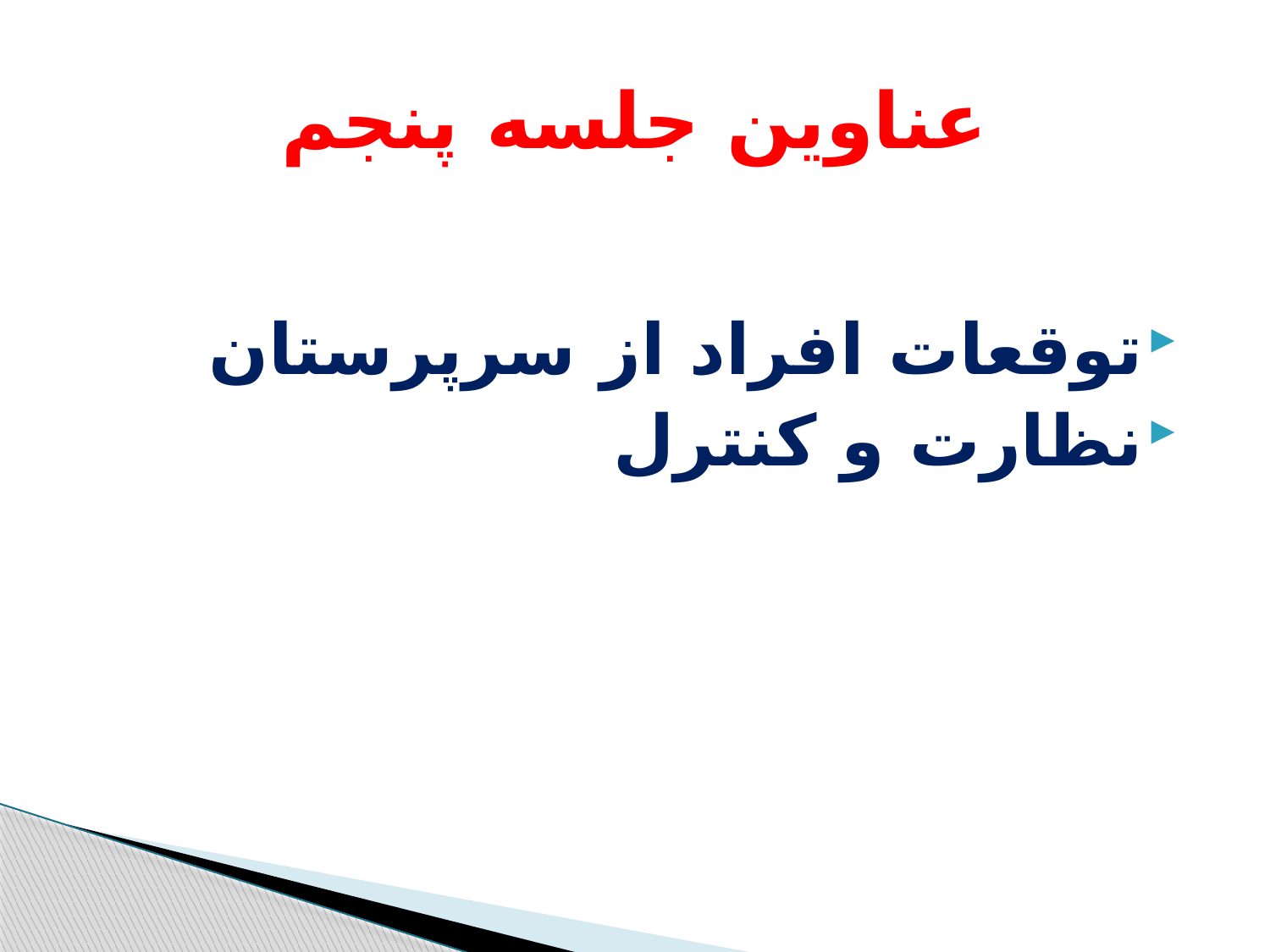

# عناوین جلسه پنجم

توقعات افراد از سرپرستان
نظارت و کنترل